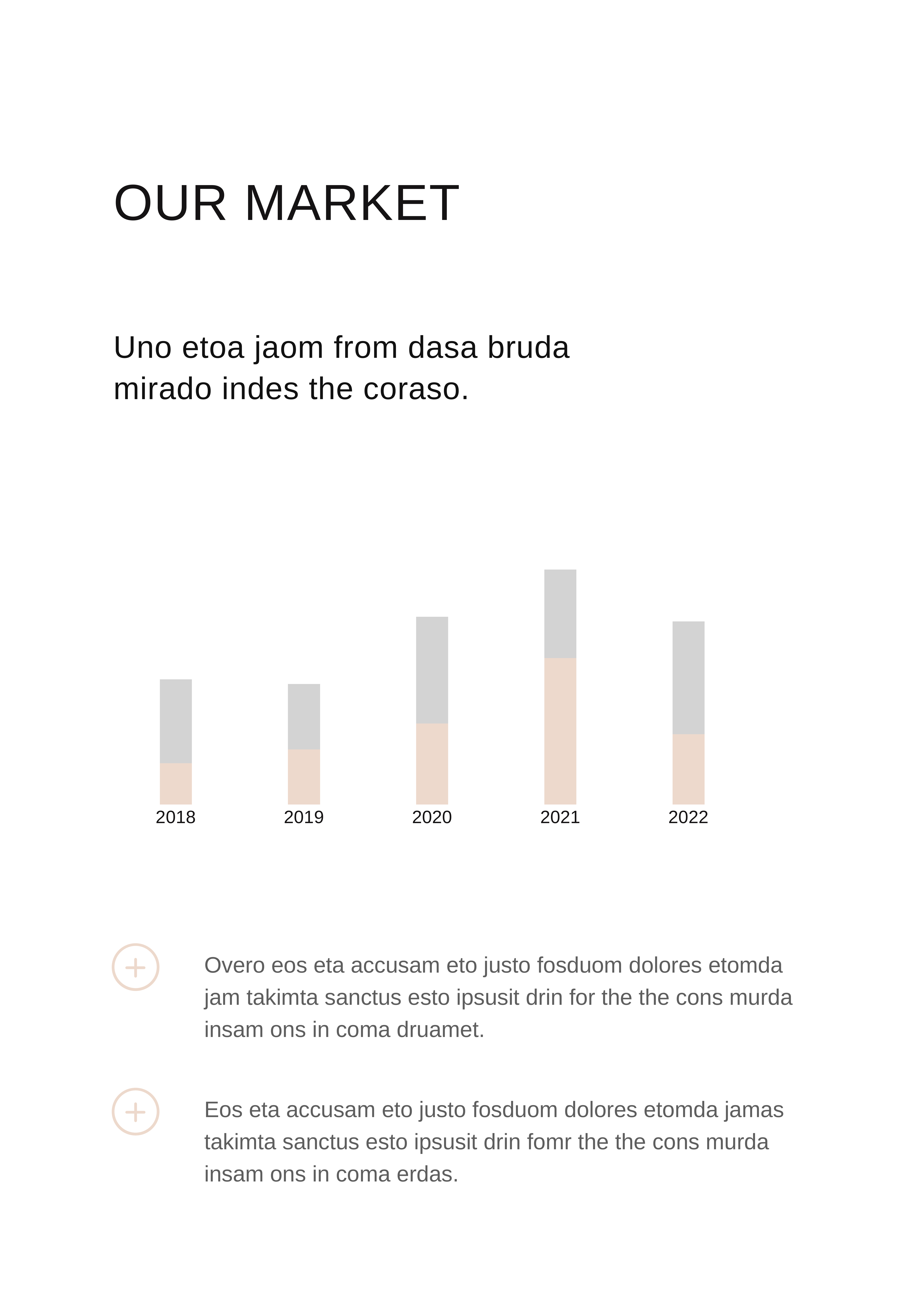

OUR MARKET
Uno etoa jaom from dasa bruda mirado indes the coraso.

### Chart

| Category | Onre | Two |
|---|---|---|
| 2018 | 27.0 | 55.0 |
| 2019 | 36.0 | 43.0 |
| 2020 | 53.0 | 70.0 |
| 2021 | 96.0 | 58.0 |
| 2022 | 46.0 | 74.0 |
Overo eos eta accusam eto justo fosduom dolores etomda jam takimta sanctus esto ipsusit drin for the the cons murda insam ons in coma druamet.

Eos eta accusam eto justo fosduom dolores etomda jamas takimta sanctus esto ipsusit drin fomr the the cons murda insam ons in coma erdas.